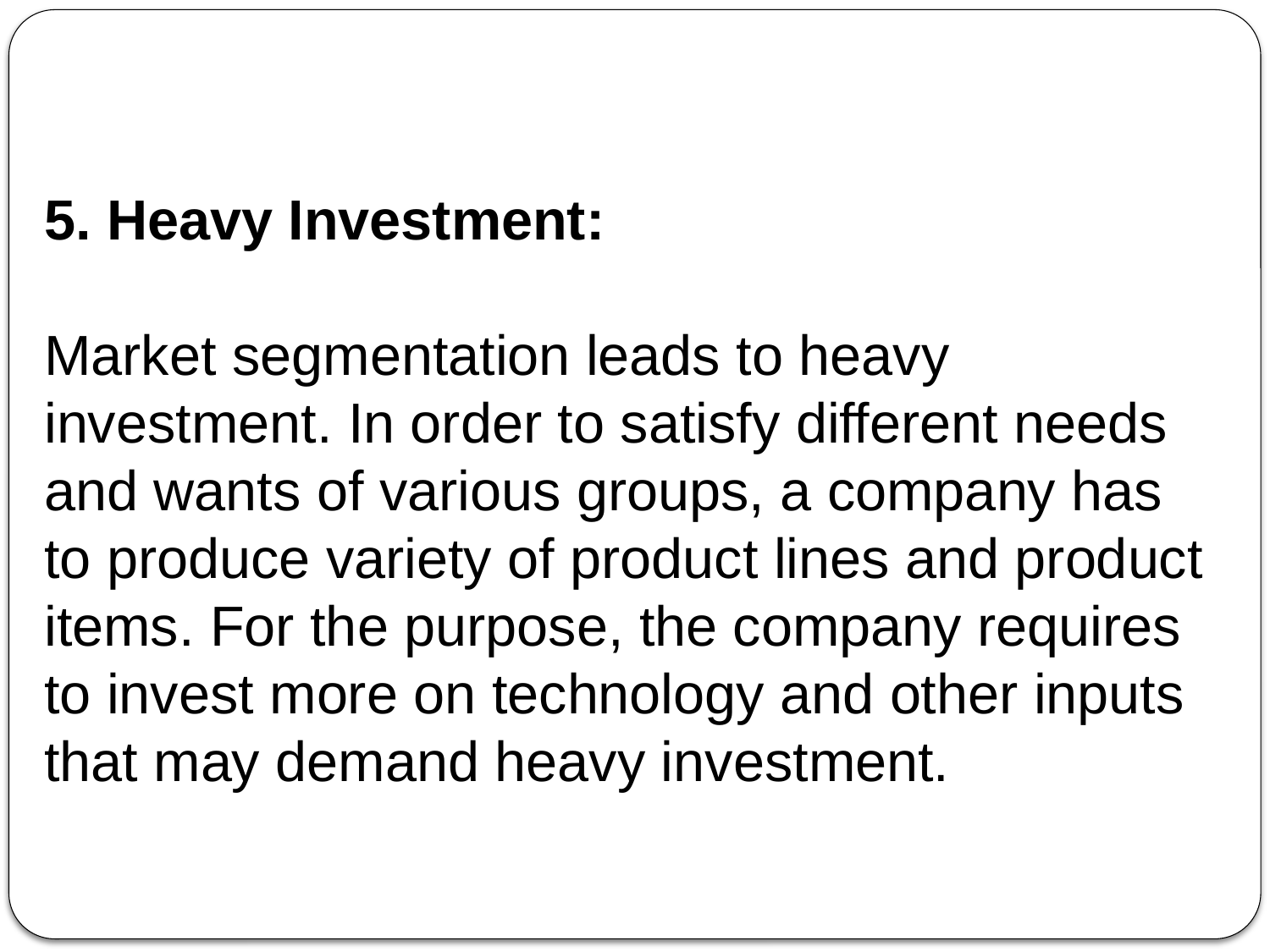

5. Heavy Investment:

Market segmentation leads to heavy investment. In order to satisfy different needs and wants of various groups, a company has to produce variety of product lines and product items. For the purpose, the company requires to invest more on technology and other inputs that may demand heavy investment.